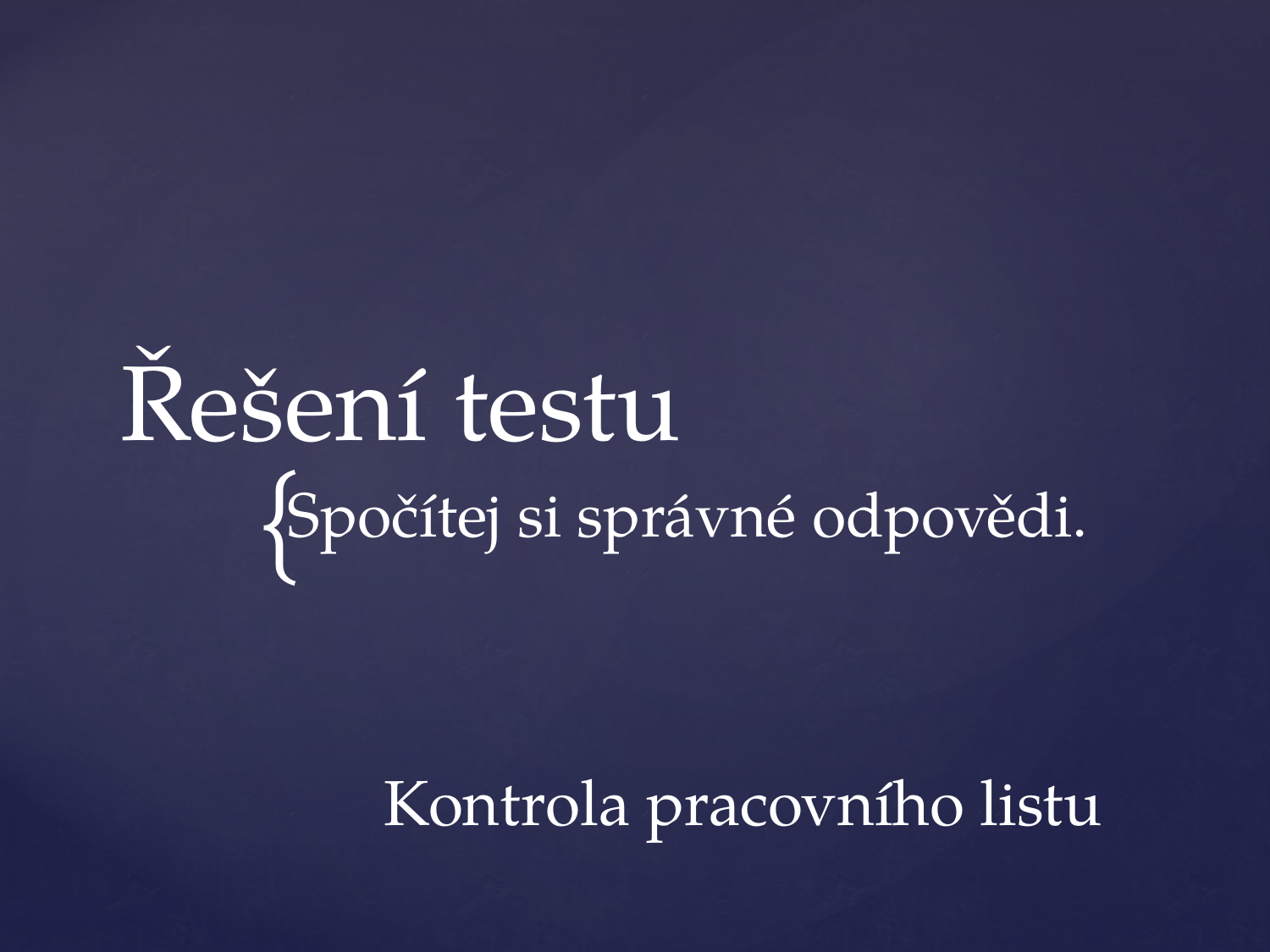

# Řešení testu
Spočítej si správné odpovědi.
Kontrola pracovního listu